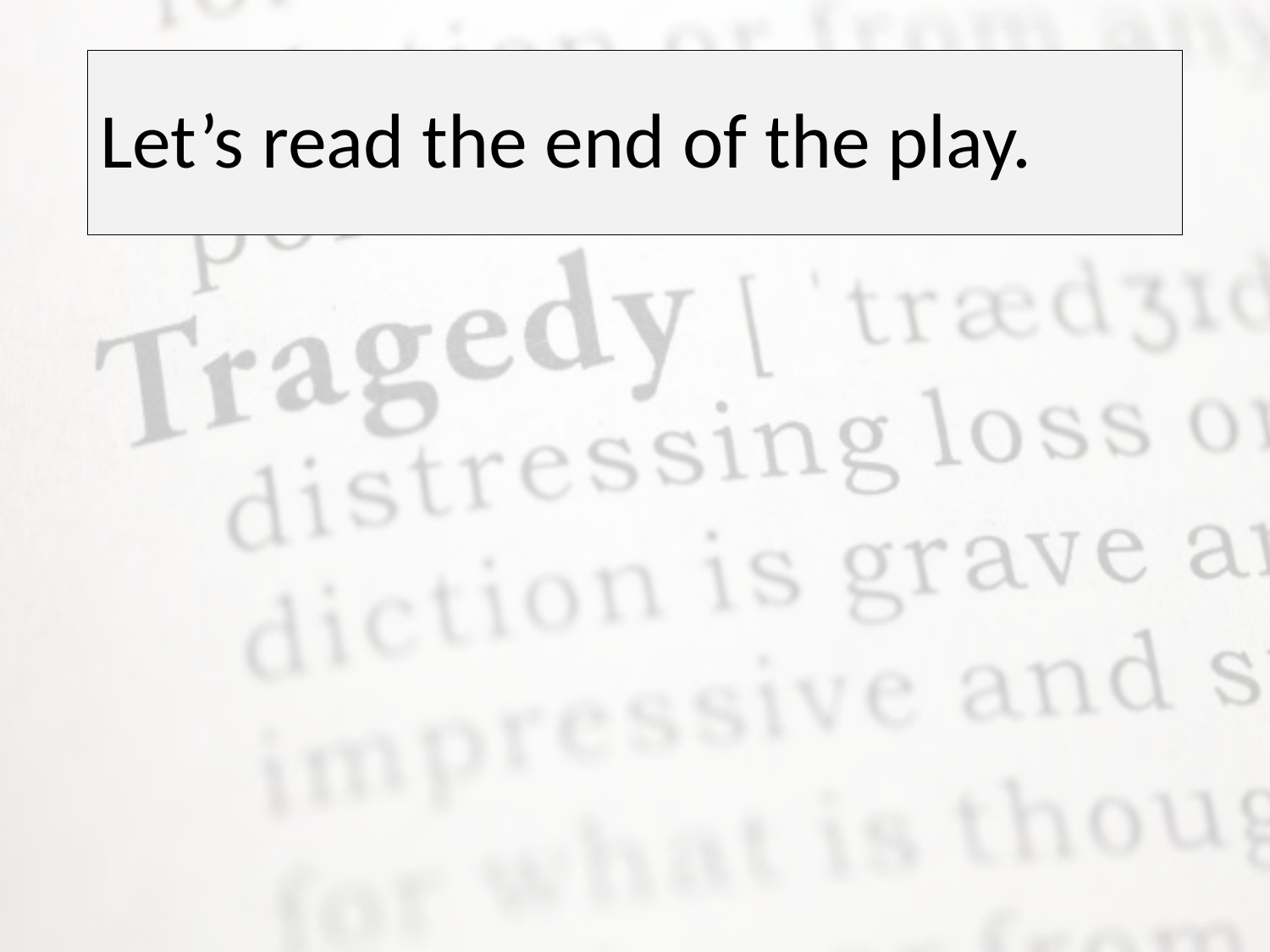

# Let’s read the end of the play.